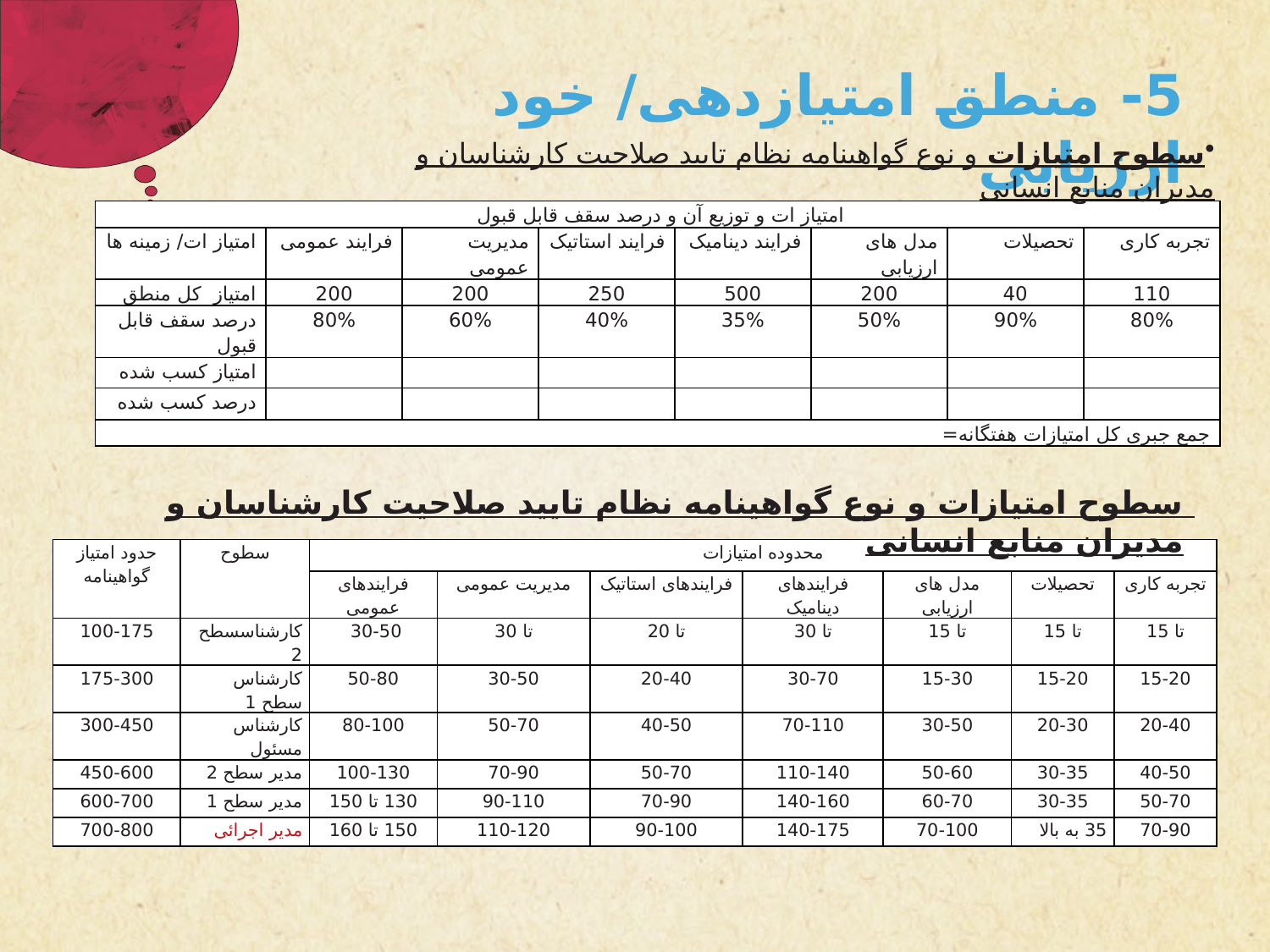

5- منطق امتیازدهی/ خود ارزیابی
سطوح امتیازات و نوع گواهینامه نظام تایید صلاحیت کارشناسان و مدیران منابع انسانی
| امتیاز ات و توزیع آن و درصد سقف قابل قبول |  |  |  |  |  |  |  |
| --- | --- | --- | --- | --- | --- | --- | --- |
| امتیاز ات/ زمینه ها | فرایند عمومی | مدیریت عمومی | فرایند استاتیک | فرایند دینامیک | مدل های ارزیابی | تحصیلات | تجربه کاری |
| امتیاز کل منطق | 200 | 200 | 250 | 500 | 200 | 40 | 110 |
| درصد سقف قابل قبول | 80% | 60% | 40% | 35% | 50% | 90% | 80% |
| امتیاز کسب شده |  |  |  |  |  |  |  |
| درصد کسب شده |  |  |  |  |  |  |  |
| جمع جبری کل امتیازات هفتگانه= |  |  |  |  |  |  |  |
سطوح امتیازات و نوع گواهینامه نظام تایید صلاحیت کارشناسان و مدیران منابع انسانی
| حدود امتیاز گواهینامه | سطوح | محدوده امتیازات |  |  |  |  |  |  |
| --- | --- | --- | --- | --- | --- | --- | --- | --- |
|  |  | فرایندهای عمومی | مدیریت عمومی | فرایندهای استاتیک | فرایندهای دینامیک | مدل های ارزیابی | تحصیلات | تجربه کاری |
| 100-175 | کارشناسسطح 2 | 30-50 | تا 30 | تا 20 | تا 30 | تا 15 | تا 15 | تا 15 |
| 175-300 | کارشناس سطح 1 | 50-80 | 30-50 | 20-40 | 30-70 | 15-30 | 15-20 | 15-20 |
| 300-450 | کارشناس مسئول | 80-100 | 50-70 | 40-50 | 70-110 | 30-50 | 20-30 | 20-40 |
| 450-600 | مدیر سطح 2 | 100-130 | 70-90 | 50-70 | 110-140 | 50-60 | 30-35 | 40-50 |
| 600-700 | مدیر سطح 1 | 130 تا 150 | 90-110 | 70-90 | 140-160 | 60-70 | 30-35 | 50-70 |
| 700-800 | مدیر اجرائی | 150 تا 160 | 110-120 | 90-100 | 140-175 | 70-100 | 35 به بالا | 70-90 |